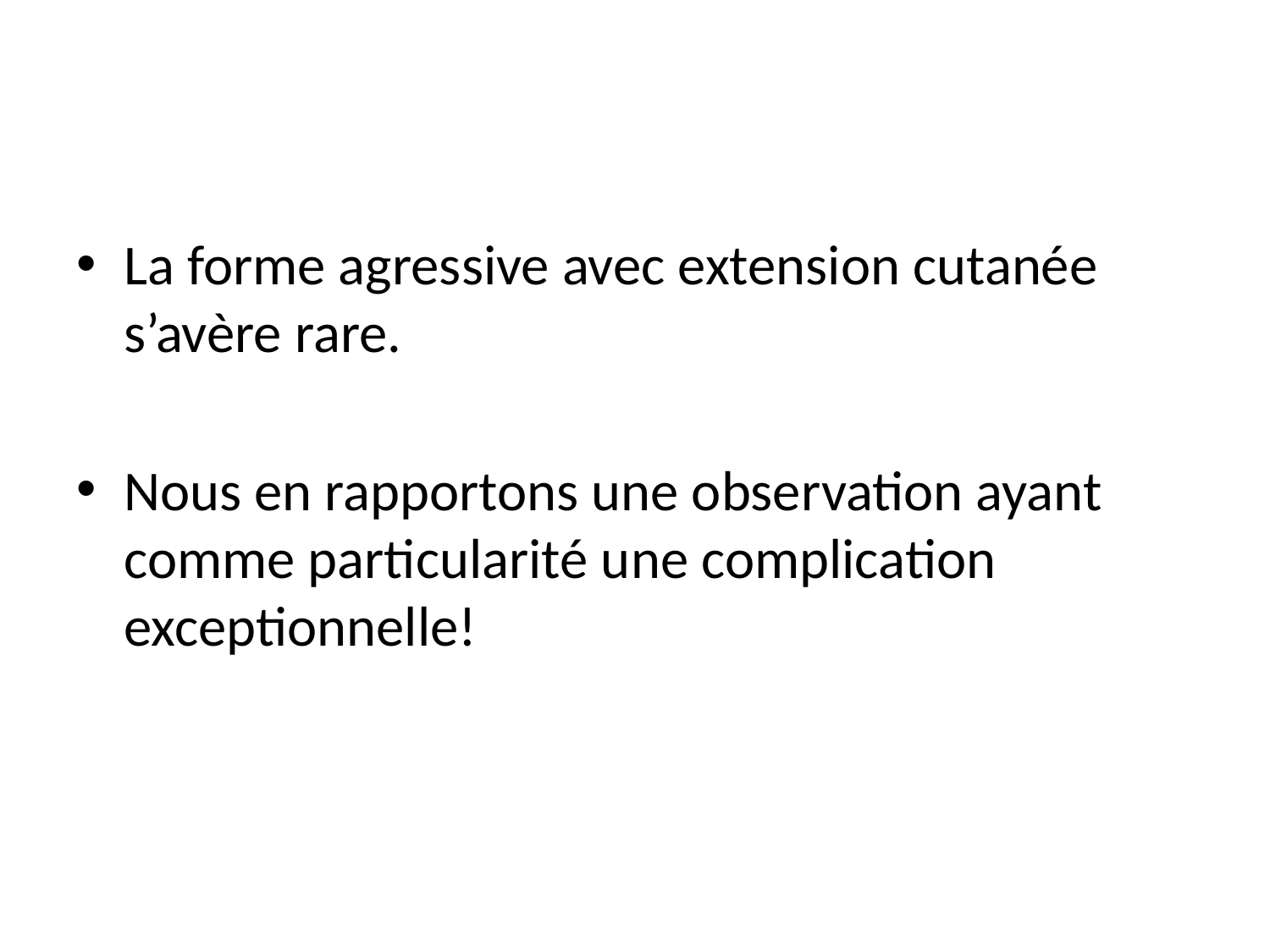

#
La forme agressive avec extension cutanée s’avère rare.

Nous en rapportons une observation ayant comme particularité une complication exceptionnelle!